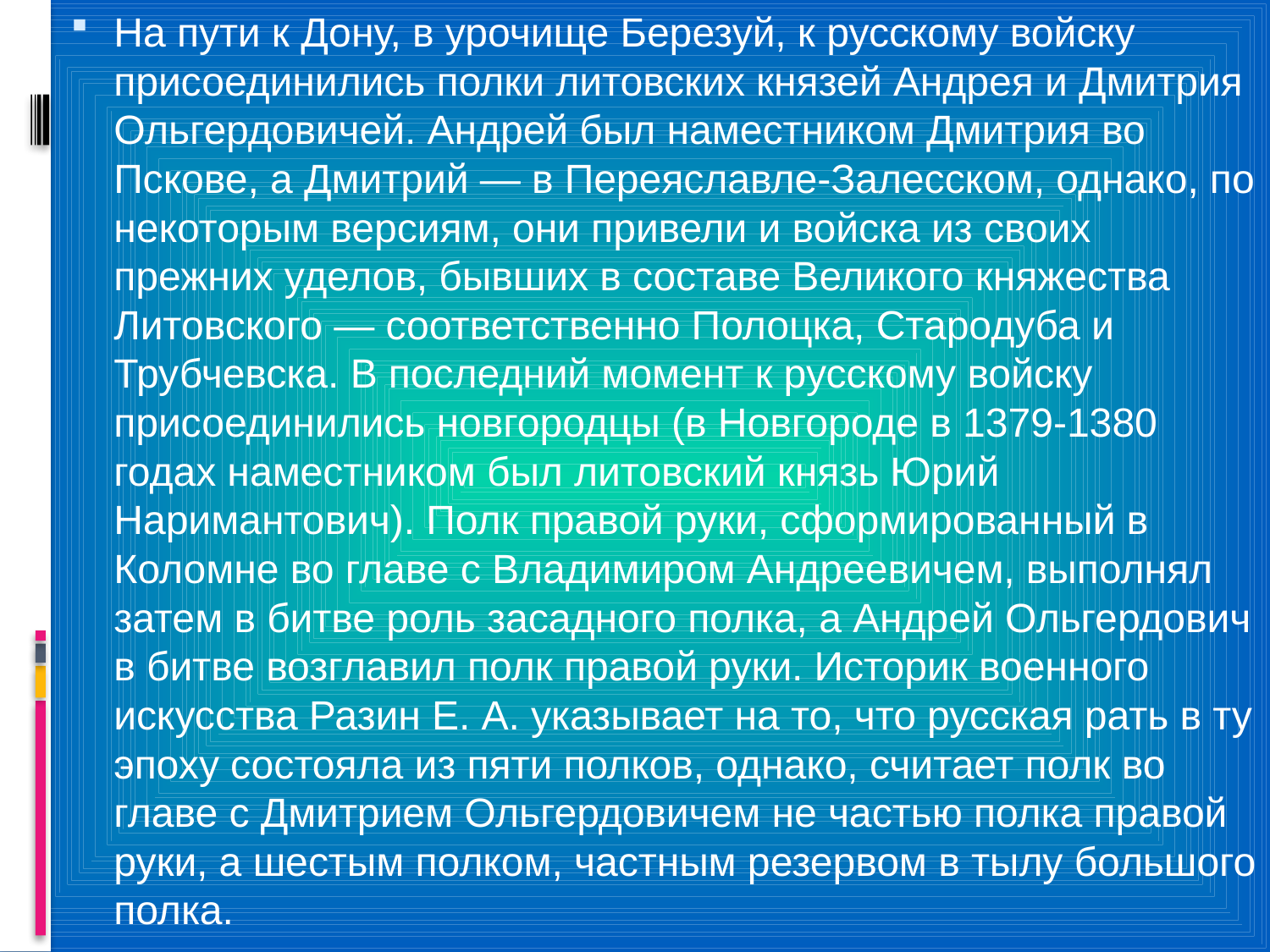

На пути к Дону, в урочище Березуй, к русскому войску присоединились полки литовских князей Андрея и Дмитрия Ольгердовичей. Андрей был наместником Дмитрия во Пскове, а Дмитрий — в Переяславле-Залесском, однако, по некоторым версиям, они привели и войска из своих прежних уделов, бывших в составе Великого княжества Литовского — соответственно Полоцка, Стародуба и Трубчевска. В последний момент к русскому войску присоединились новгородцы (в Новгороде в 1379-1380 годах наместником был литовский князь Юрий Наримантович). Полк правой руки, сформированный в Коломне во главе с Владимиром Андреевичем, выполнял затем в битве роль засадного полка, а Андрей Ольгердович в битве возглавил полк правой руки. Историк военного искусства Разин Е. А. указывает на то, что русская рать в ту эпоху состояла из пяти полков, однако, считает полк во главе с Дмитрием Ольгердовичем не частью полка правой руки, а шестым полком, частным резервом в тылу большого полка.
#